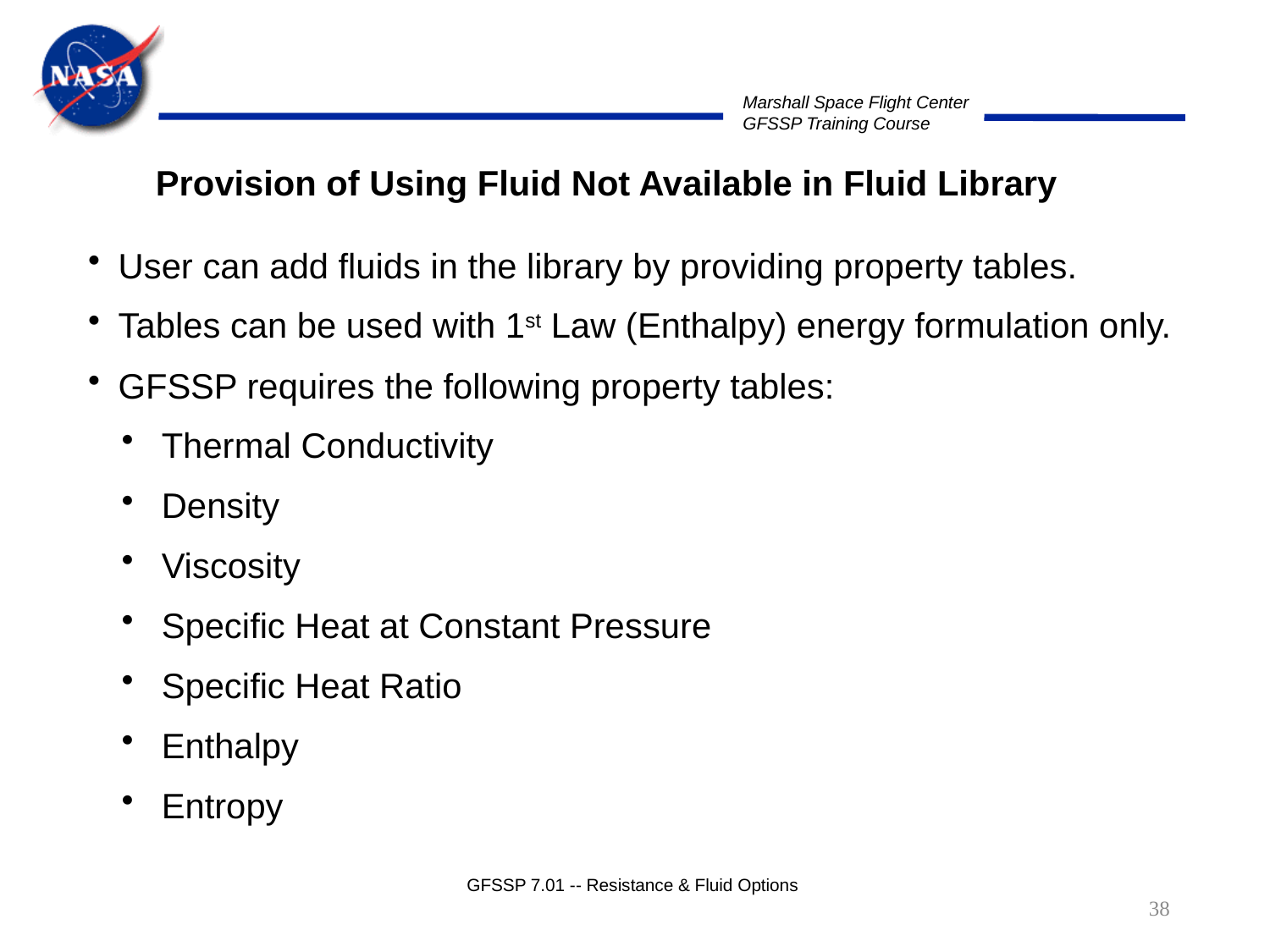

Provision of Using Fluid Not Available in Fluid Library
User can add fluids in the library by providing property tables.
Tables can be used with 1st Law (Enthalpy) energy formulation only.
GFSSP requires the following property tables:
 Thermal Conductivity
 Density
 Viscosity
 Specific Heat at Constant Pressure
 Specific Heat Ratio
 Enthalpy
 Entropy
GFSSP 7.01 -- Resistance & Fluid Options
38